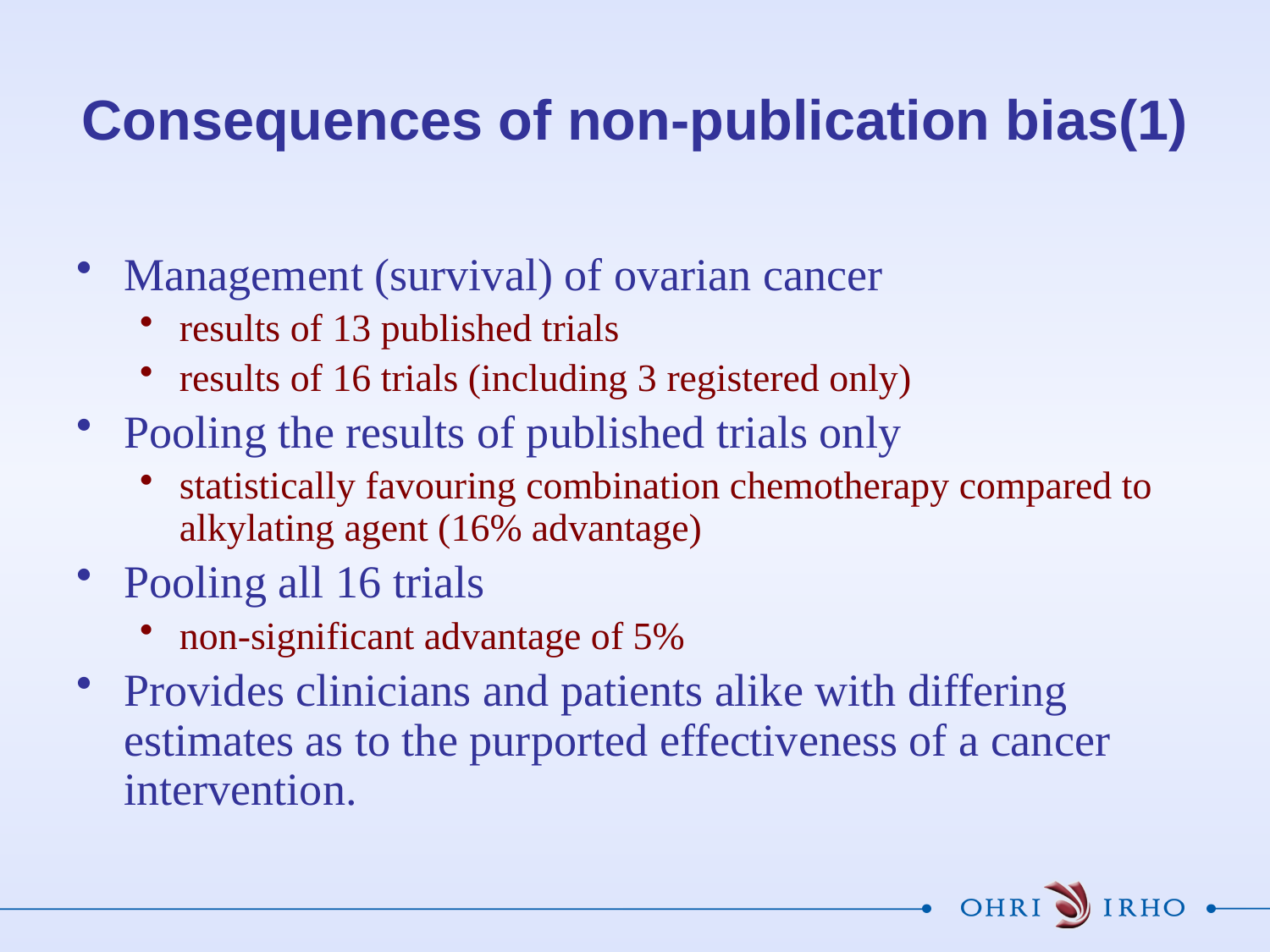

# Consequences of non-publication bias(1)
Management (survival) of ovarian cancer
results of 13 published trials
results of 16 trials (including 3 registered only)
Pooling the results of published trials only
statistically favouring combination chemotherapy compared to alkylating agent (16% advantage)
Pooling all 16 trials
non-significant advantage of 5%
Provides clinicians and patients alike with differing estimates as to the purported effectiveness of a cancer intervention.